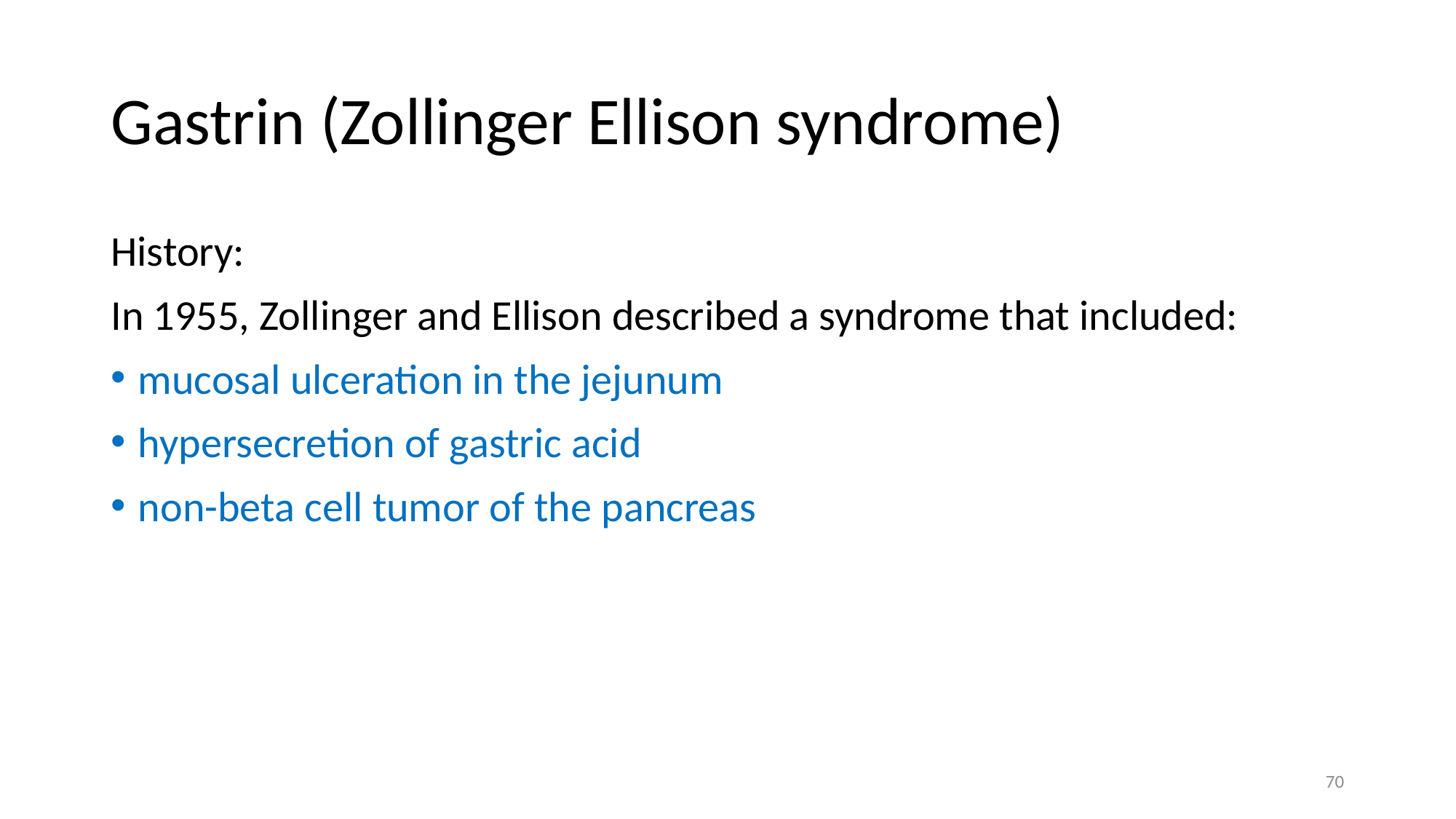

# Gastrin (Zollinger Ellison syndrome)
History:
In 1955, Zollinger and Ellison described a syndrome that included:
mucosal ulceration in the jejunum
hypersecretion of gastric acid
non-beta cell tumor of the pancreas
70